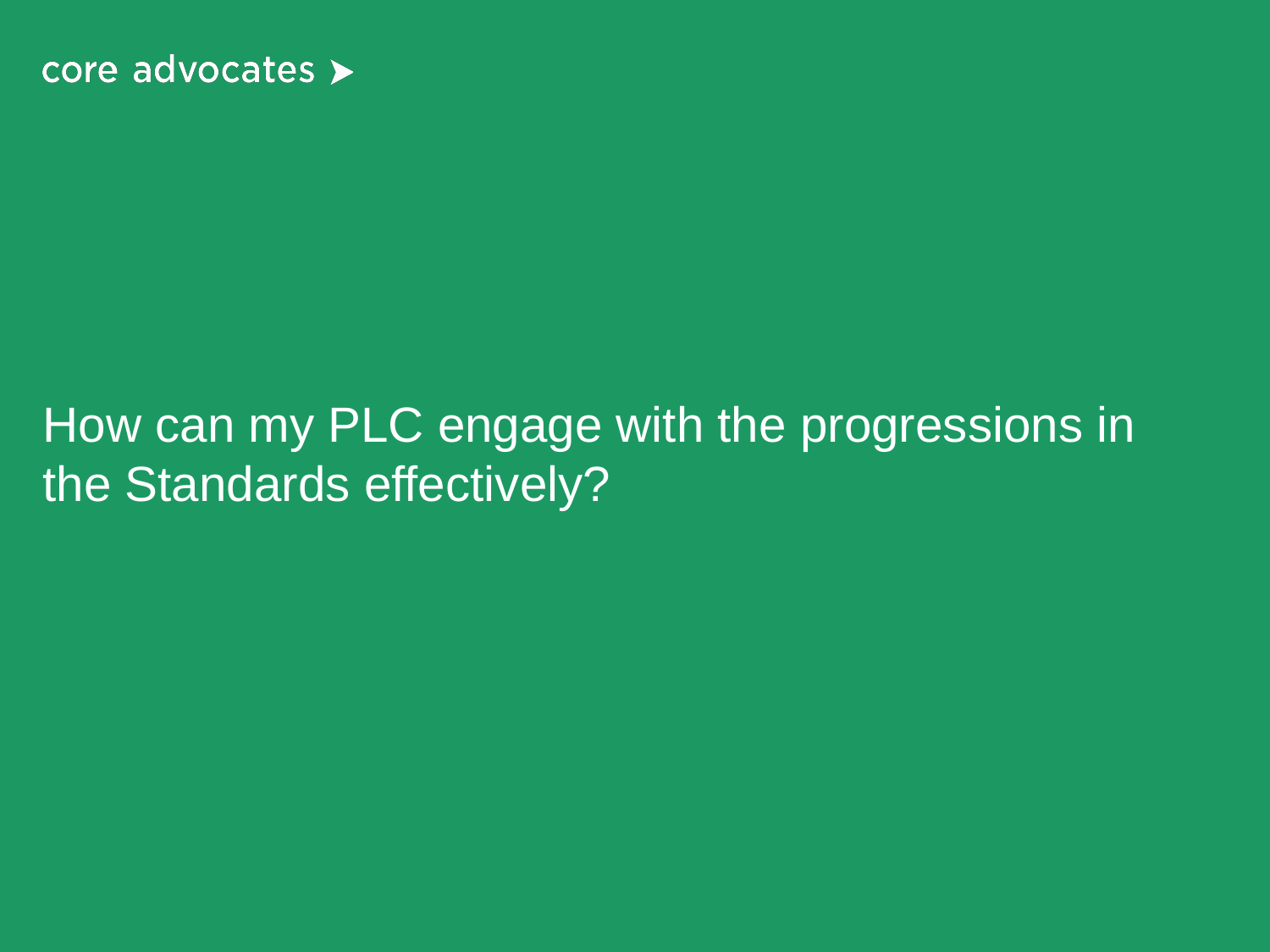

# How can my PLC engage with the progressions in the Standards effectively?